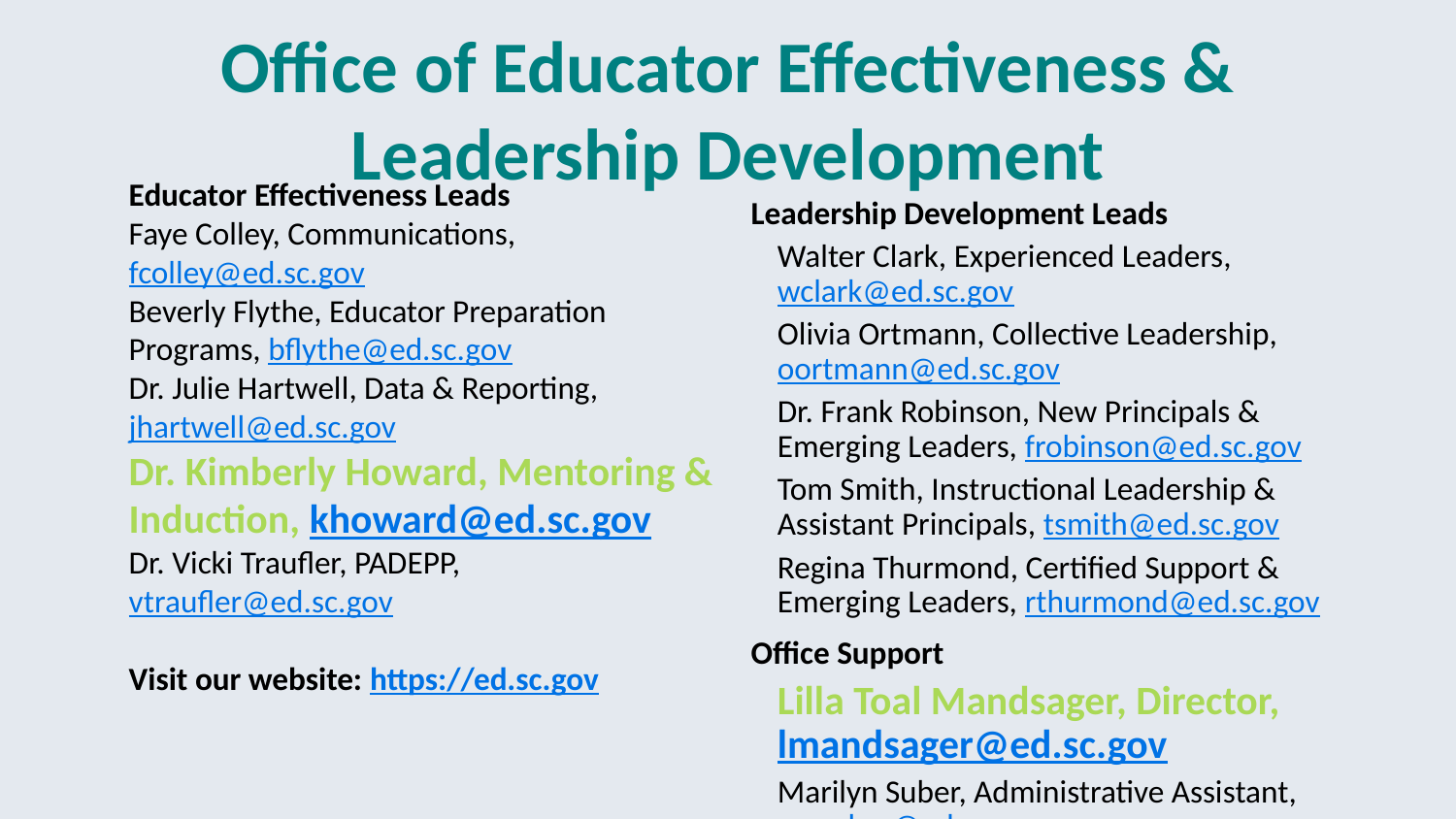

# Office of Educator Effectiveness & Leadership Development
Educator Effectiveness Leads
Faye Colley, Communications, fcolley@ed.sc.gov
Beverly Flythe, Educator Preparation Programs, bflythe@ed.sc.gov
Dr. Julie Hartwell, Data & Reporting, jhartwell@ed.sc.gov
Dr. Kimberly Howard, Mentoring & Induction, khoward@ed.sc.gov
Dr. Vicki Traufler, PADEPP, vtraufler@ed.sc.gov

Visit our website: https://ed.sc.gov

Leadership Development Leads
Walter Clark, Experienced Leaders, wclark@ed.sc.gov
Olivia Ortmann, Collective Leadership, oortmann@ed.sc.gov
Dr. Frank Robinson, New Principals & Emerging Leaders, frobinson@ed.sc.gov
Tom Smith, Instructional Leadership & Assistant Principals, tsmith@ed.sc.gov
Regina Thurmond, Certified Support & Emerging Leaders, rthurmond@ed.sc.gov
Office Support
Lilla Toal Mandsager, Director, lmandsager@ed.sc.gov
Marilyn Suber, Administrative Assistant, masuber@ed.sc.gov